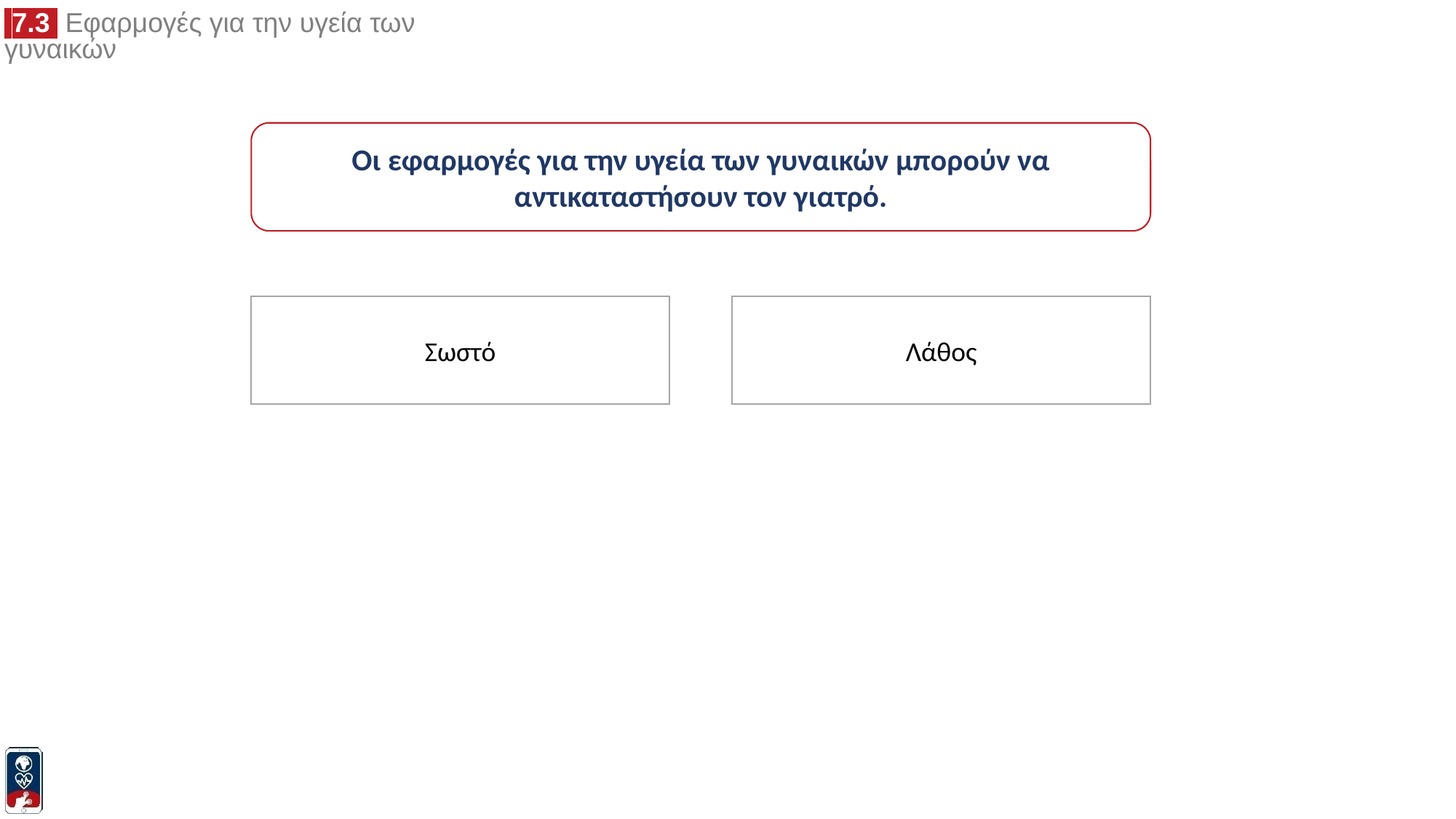

Οι εφαρμογές για την υγεία των γυναικών μπορούν να αντικαταστήσουν τον γιατρό.
Λάθος
Σωστό